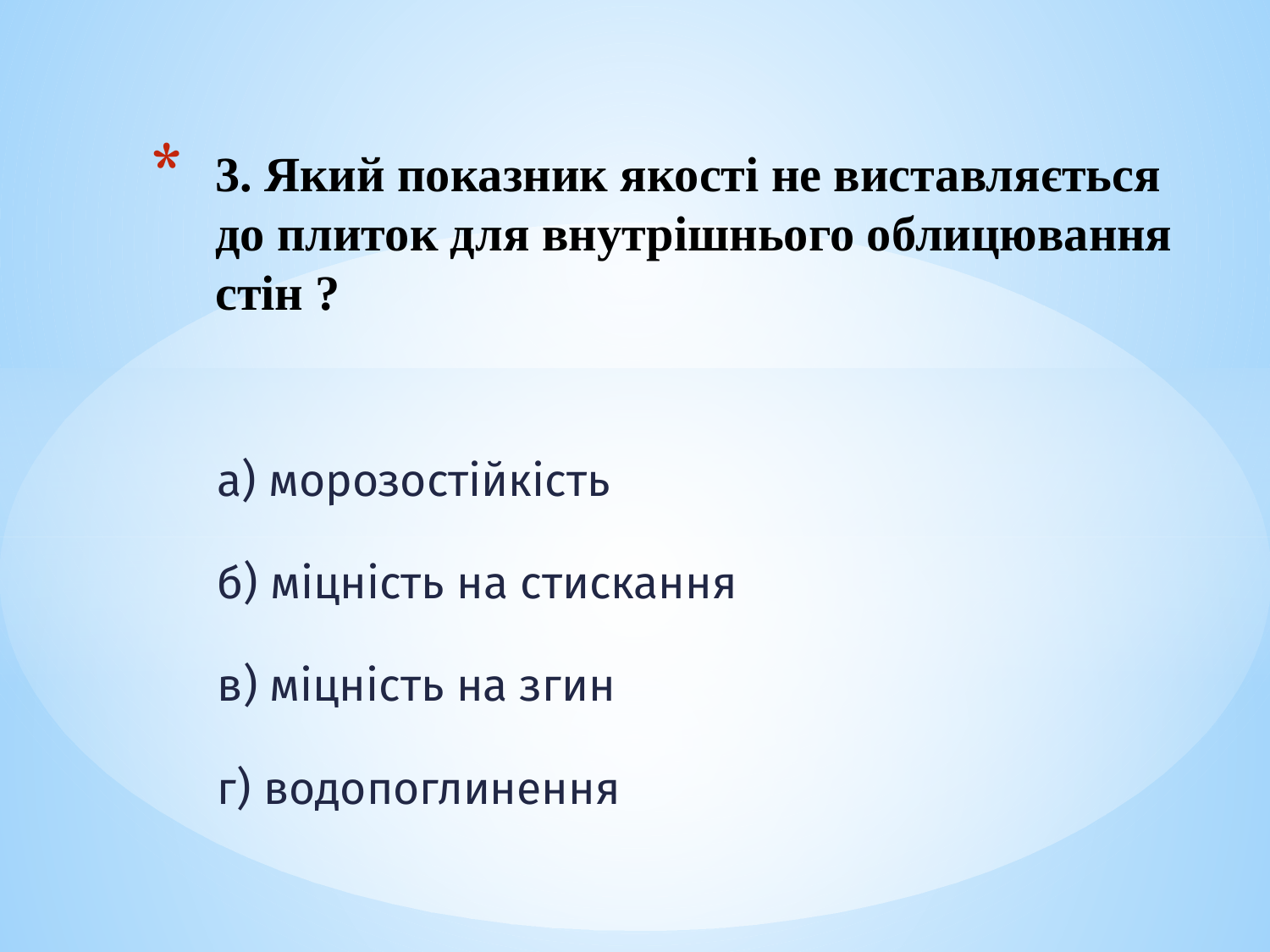

# 3. Який показник якості не виставляється до плиток для внутрішнього облицювання стін ?
а) морозостійкість
б) міцність на стискання
в) міцність на згин
г) водопоглинення